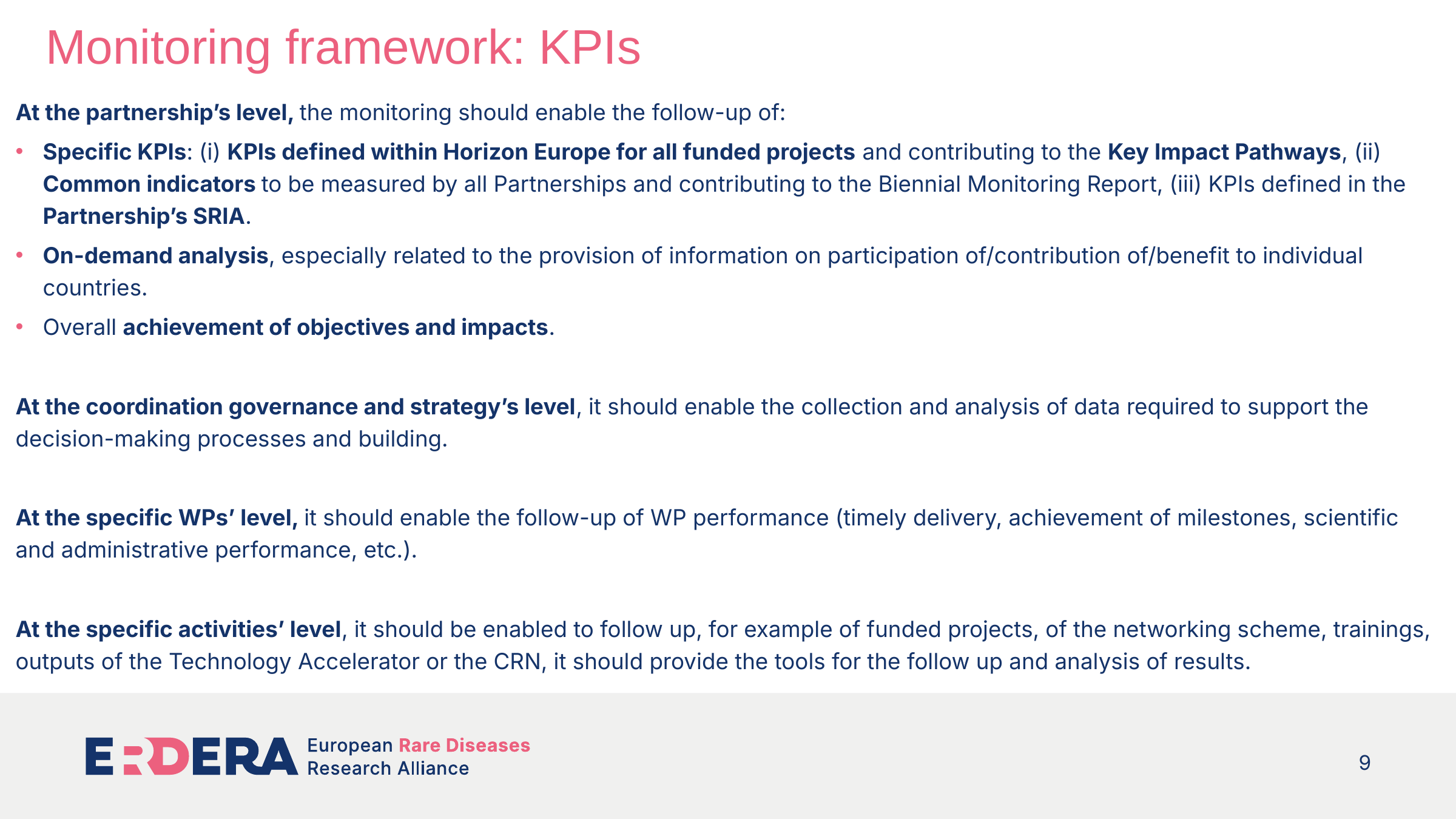

# Monitoring framework: KPIs
At the partnership’s level, the monitoring should enable the follow-up of:
Specific KPIs: (i) KPIs defined within Horizon Europe for all funded projects and contributing to the Key Impact Pathways, (ii) Common indicators to be measured by all Partnerships and contributing to the Biennial Monitoring Report, (iii) KPIs defined in the Partnership’s SRIA.
On-demand analysis, especially related to the provision of information on participation of/contribution of/benefit to individual countries.
Overall achievement of objectives and impacts.

At the coordination governance and strategy’s level, it should enable the collection and analysis of data required to support the decision-making processes and building.

At the specific WPs’ level, it should enable the follow-up of WP performance (timely delivery, achievement of milestones, scientific and administrative performance, etc.).

At the specific activities’ level, it should be enabled to follow up, for example of funded projects, of the networking scheme, trainings, outputs of the Technology Accelerator or the CRN, it should provide the tools for the follow up and analysis of results.

9